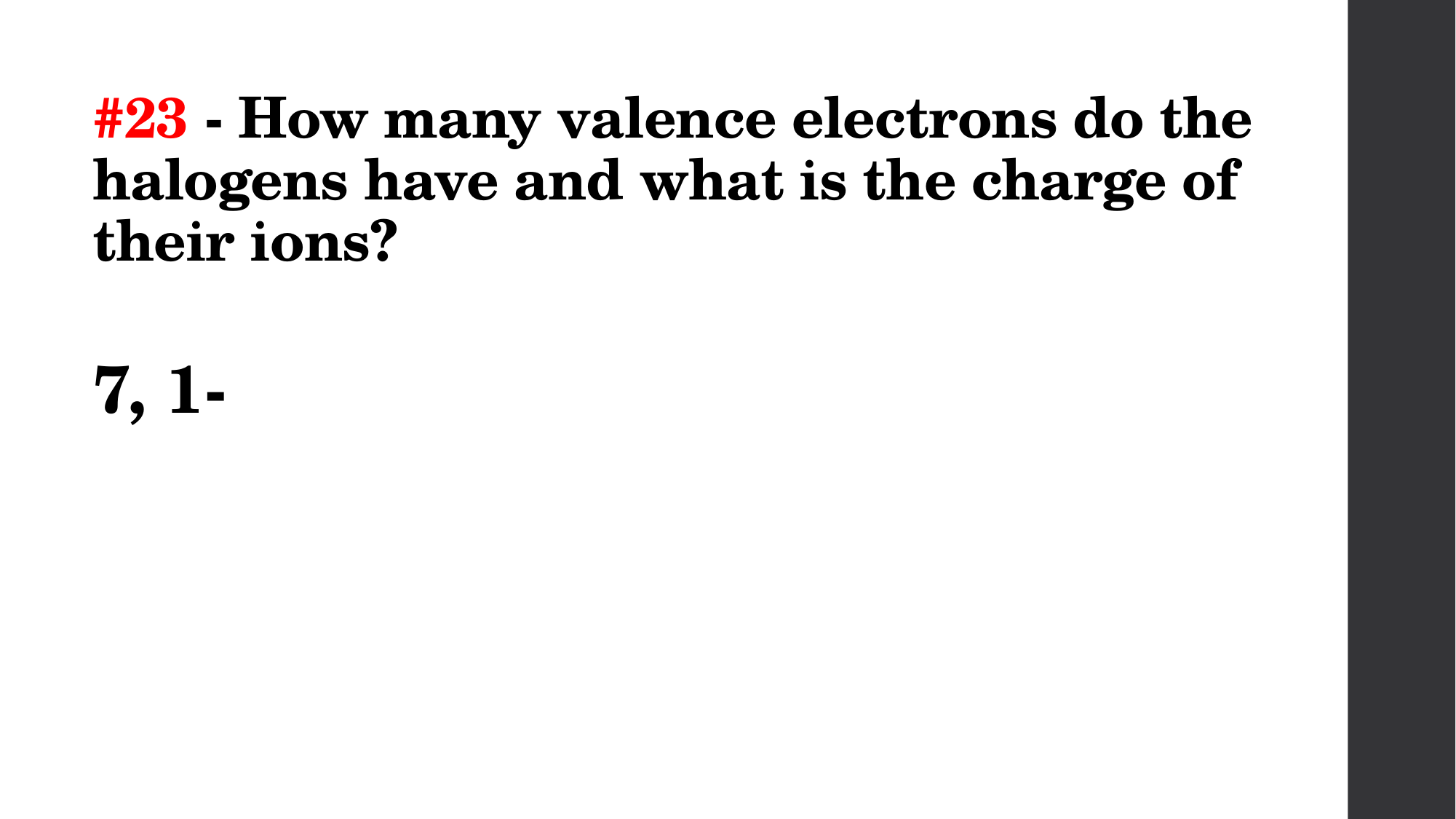

# #23 - How many valence electrons do the halogens have and what is the charge of their ions?
7, 1-